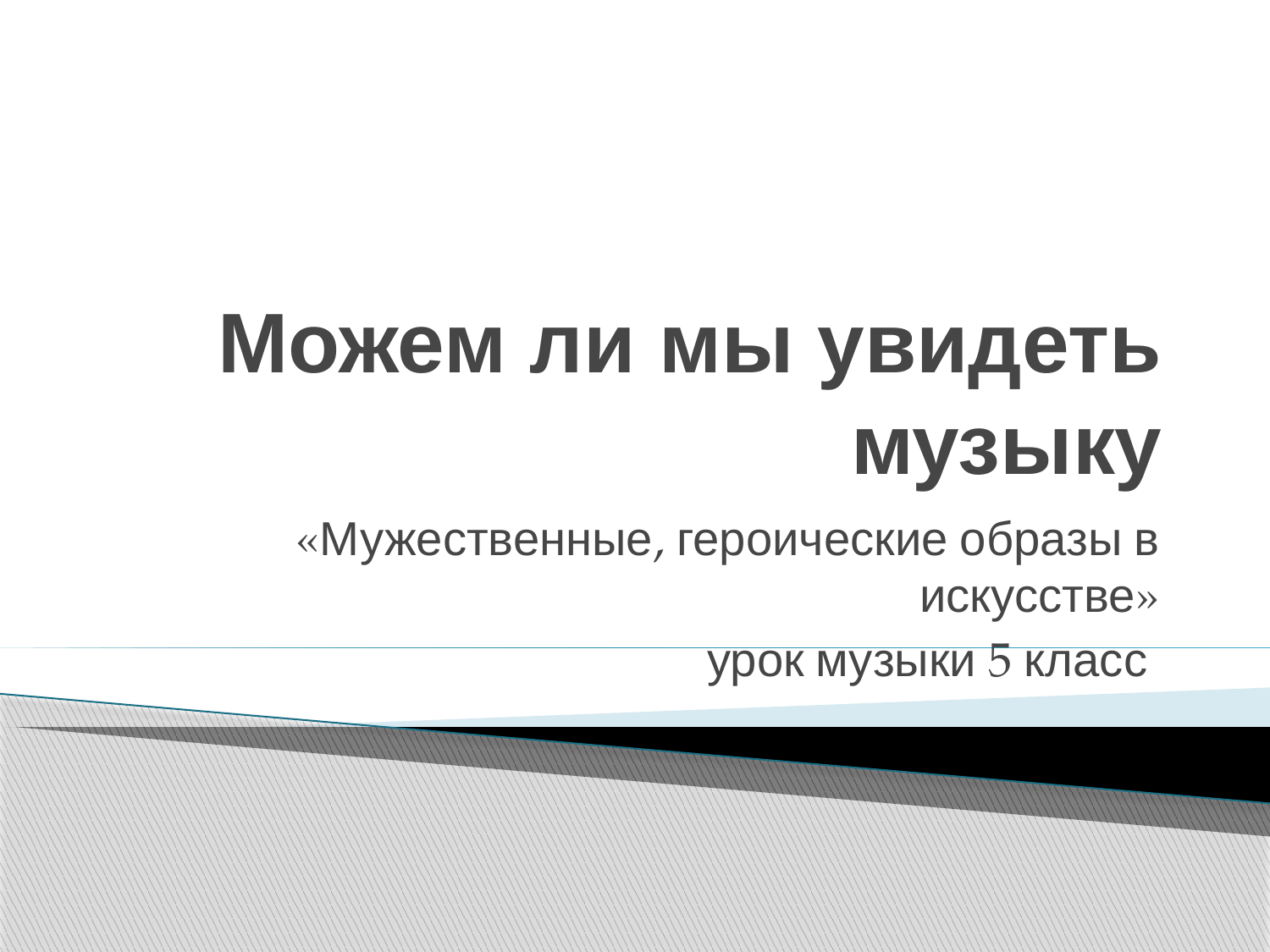

# Можем ли мы увидеть музыку
«Мужественные, героические образы в искусстве»
урок музыки 5 класс